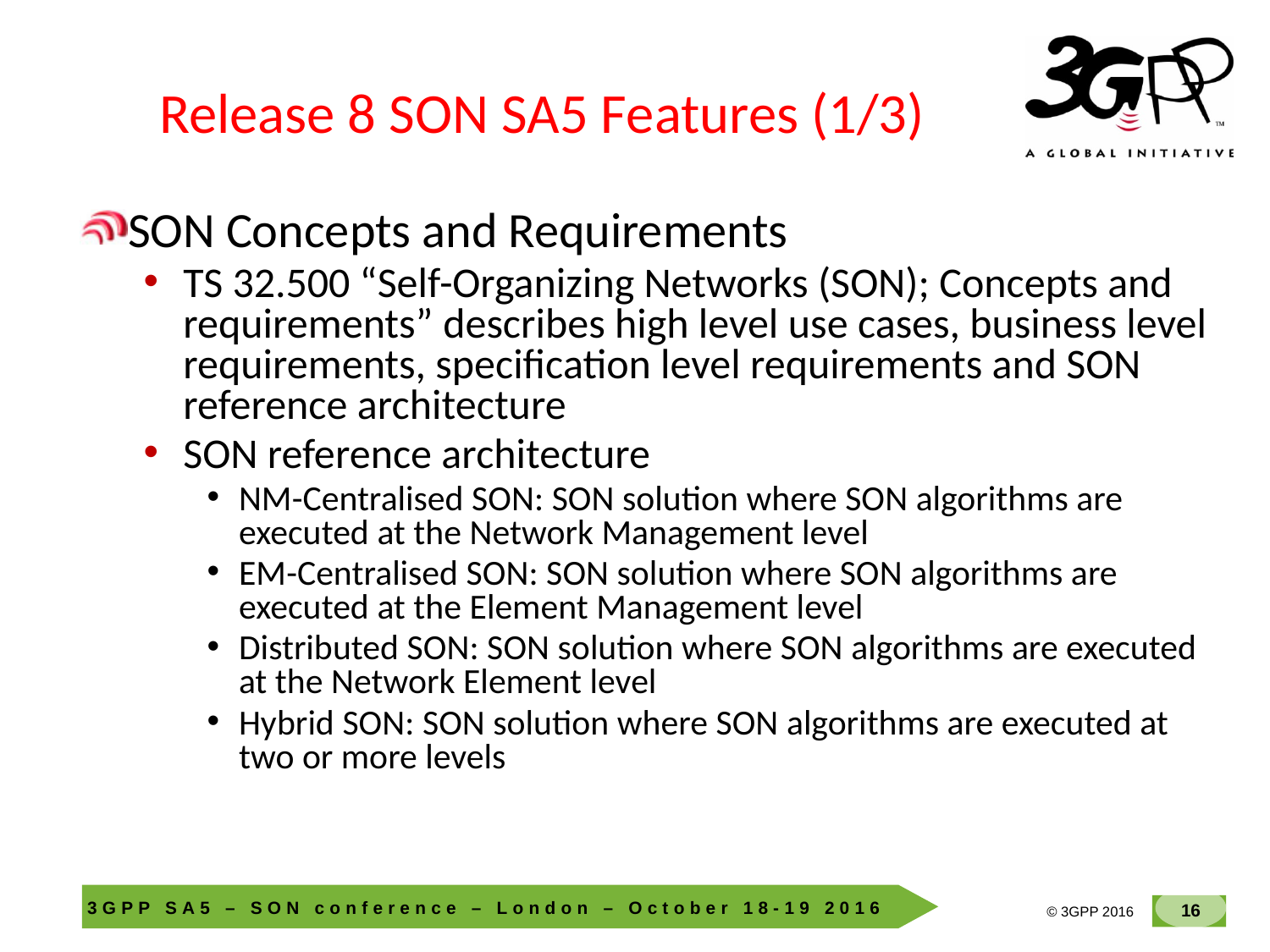

# Release 8 SON SA5 Features (1/3)
SON Concepts and Requirements
TS 32.500 “Self-Organizing Networks (SON); Concepts and requirements” describes high level use cases, business level requirements, specification level requirements and SON reference architecture
SON reference architecture
NM-Centralised SON: SON solution where SON algorithms are executed at the Network Management level
EM-Centralised SON: SON solution where SON algorithms are executed at the Element Management level
Distributed SON: SON solution where SON algorithms are executed at the Network Element level
Hybrid SON: SON solution where SON algorithms are executed at two or more levels